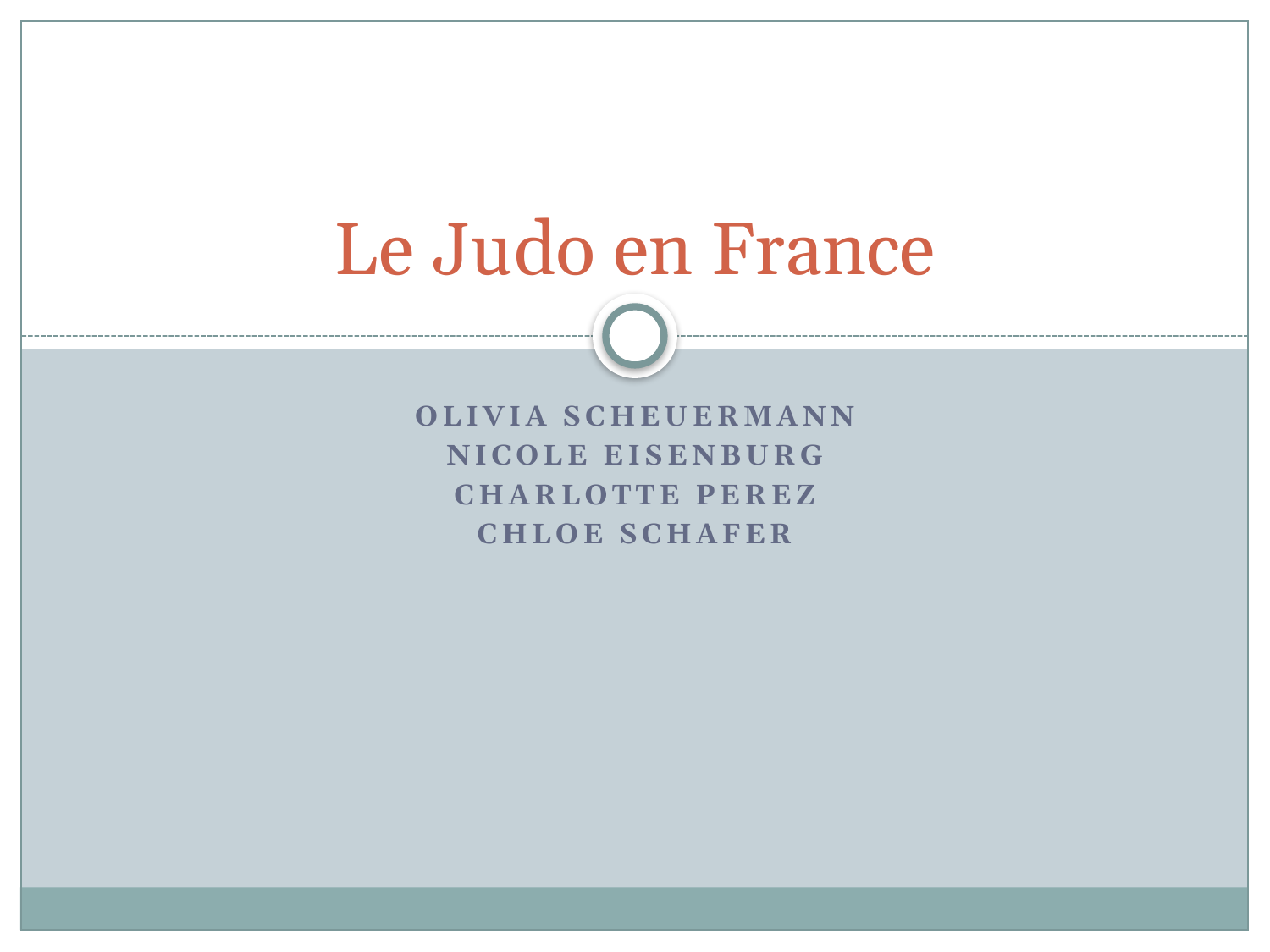

# Le Judo en France
Olivia Scheuermann
Nicole Eisenburg
Charlotte perez
Chloe Schafer